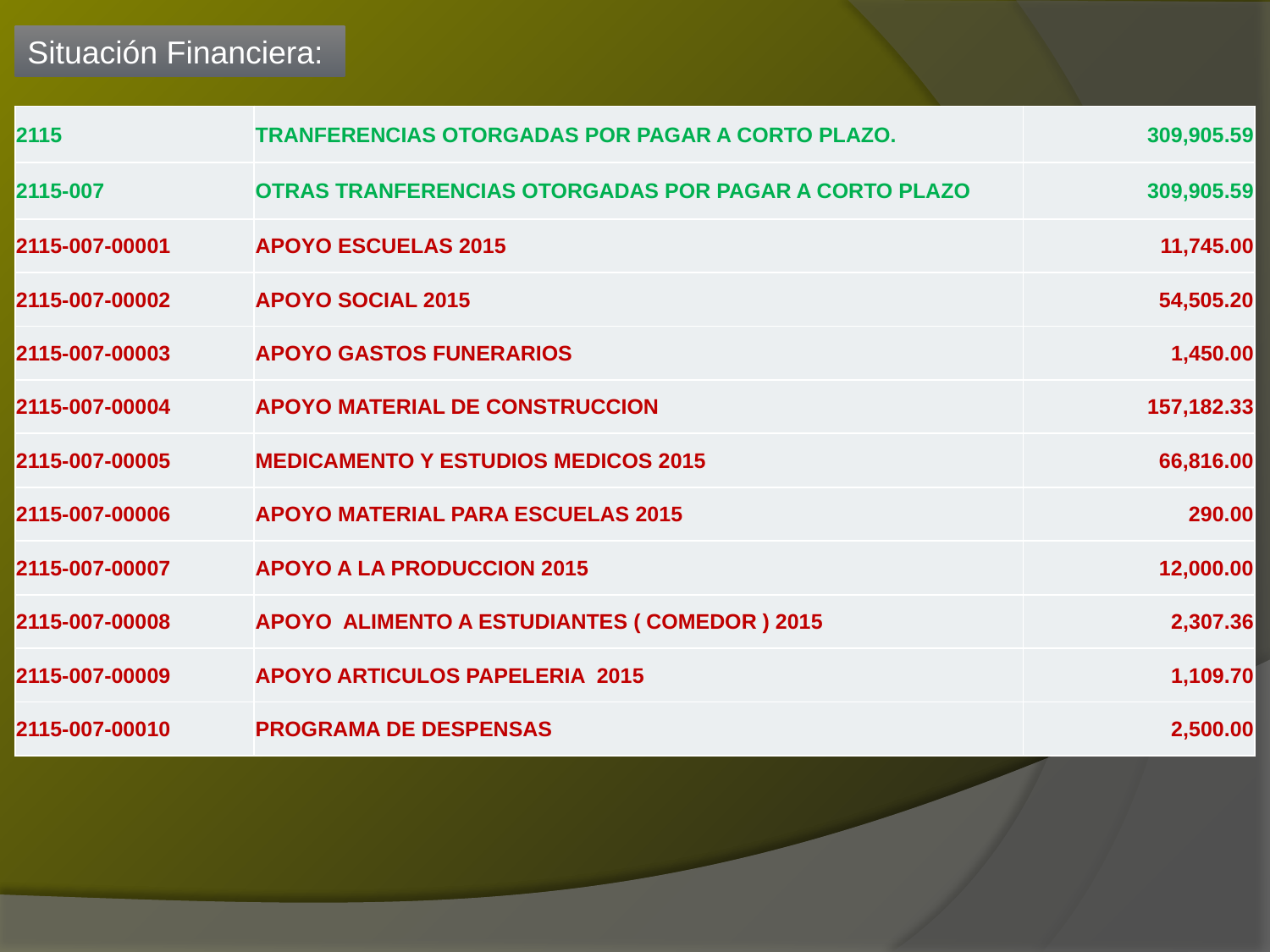

Situación Financiera:
| 2115 | TRANFERENCIAS OTORGADAS POR PAGAR A CORTO PLAZO. | 309,905.59 |
| --- | --- | --- |
| 2115-007 | OTRAS TRANFERENCIAS OTORGADAS POR PAGAR A CORTO PLAZO | 309,905.59 |
| 2115-007-00001 | APOYO ESCUELAS 2015 | 11,745.00 |
| 2115-007-00002 | APOYO SOCIAL 2015 | 54,505.20 |
| 2115-007-00003 | APOYO GASTOS FUNERARIOS | 1,450.00 |
| 2115-007-00004 | APOYO MATERIAL DE CONSTRUCCION | 157,182.33 |
| 2115-007-00005 | MEDICAMENTO Y ESTUDIOS MEDICOS 2015 | 66,816.00 |
| 2115-007-00006 | APOYO MATERIAL PARA ESCUELAS 2015 | 290.00 |
| 2115-007-00007 | APOYO A LA PRODUCCION 2015 | 12,000.00 |
| 2115-007-00008 | APOYO ALIMENTO A ESTUDIANTES ( COMEDOR ) 2015 | 2,307.36 |
| 2115-007-00009 | APOYO ARTICULOS PAPELERIA 2015 | 1,109.70 |
| 2115-007-00010 | PROGRAMA DE DESPENSAS | 2,500.00 |